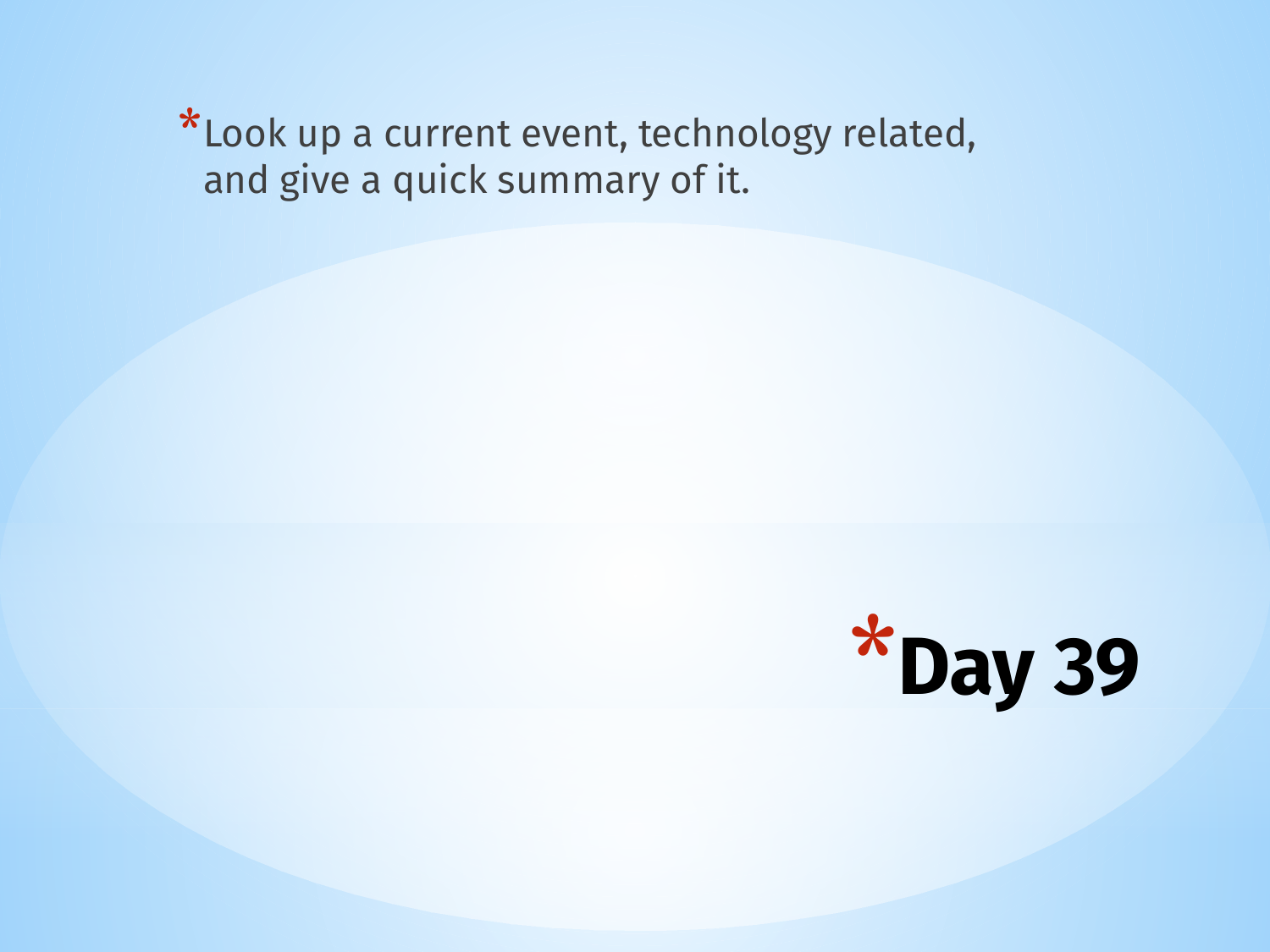

Look up a current event, technology related, and give a quick summary of it.
# Day 39